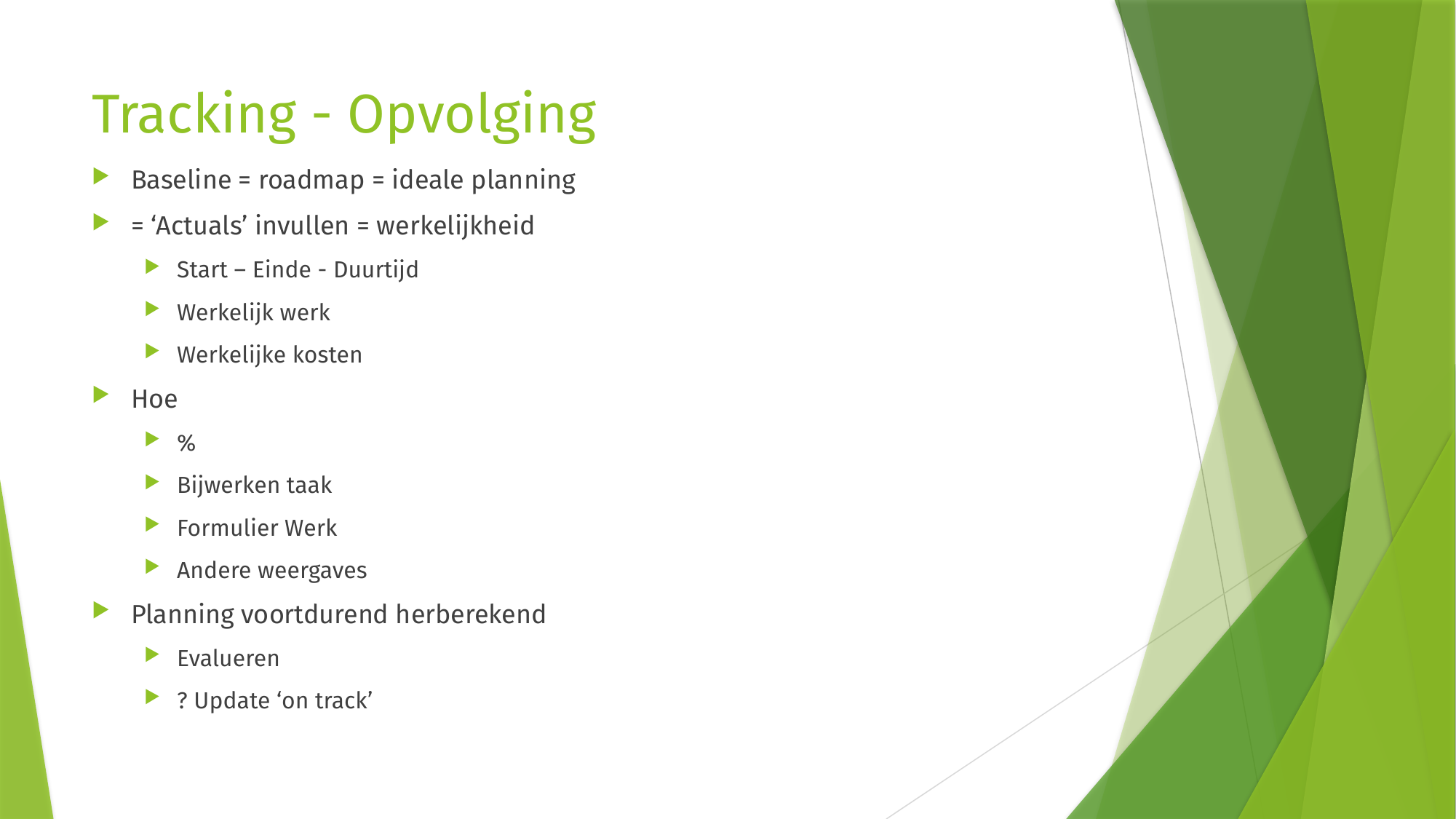

# Tracking - Opvolging
Baseline = roadmap = ideale planning
= ‘Actuals’ invullen = werkelijkheid
Start – Einde - Duurtijd
Werkelijk werk
Werkelijke kosten
Hoe
%
Bijwerken taak
Formulier Werk
Andere weergaves
Planning voortdurend herberekend
Evalueren
? Update ‘on track’